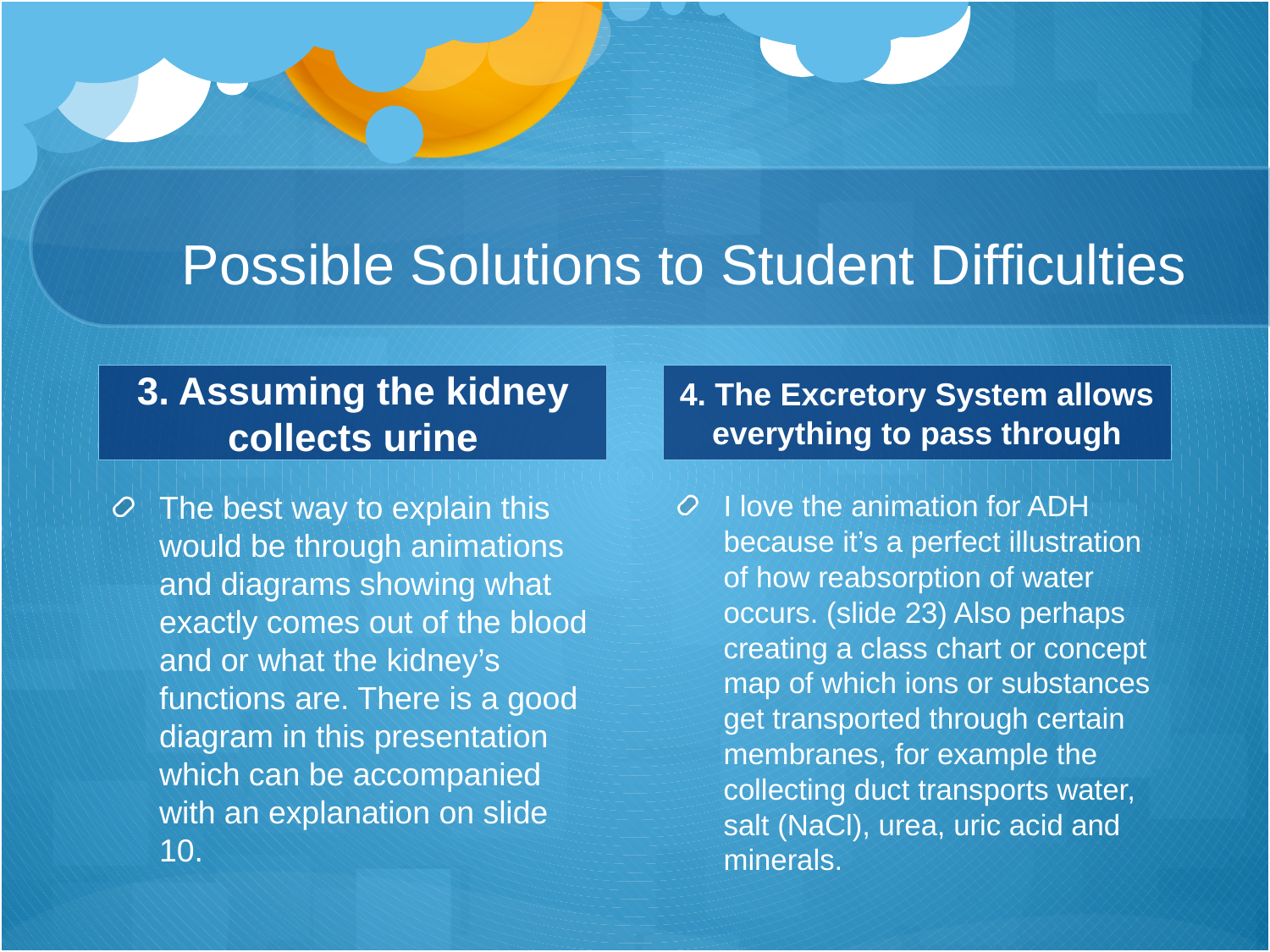

# Possible Solutions to Student Difficulties
3. Assuming the kidney collects urine
4. The Excretory System allows everything to pass through
The best way to explain this would be through animations and diagrams showing what exactly comes out of the blood and or what the kidney’s functions are. There is a good diagram in this presentation which can be accompanied with an explanation on slide 10.
I love the animation for ADH because it’s a perfect illustration of how reabsorption of water occurs. (slide 23) Also perhaps creating a class chart or concept map of which ions or substances get transported through certain membranes, for example the collecting duct transports water, salt (NaCl), urea, uric acid and minerals.